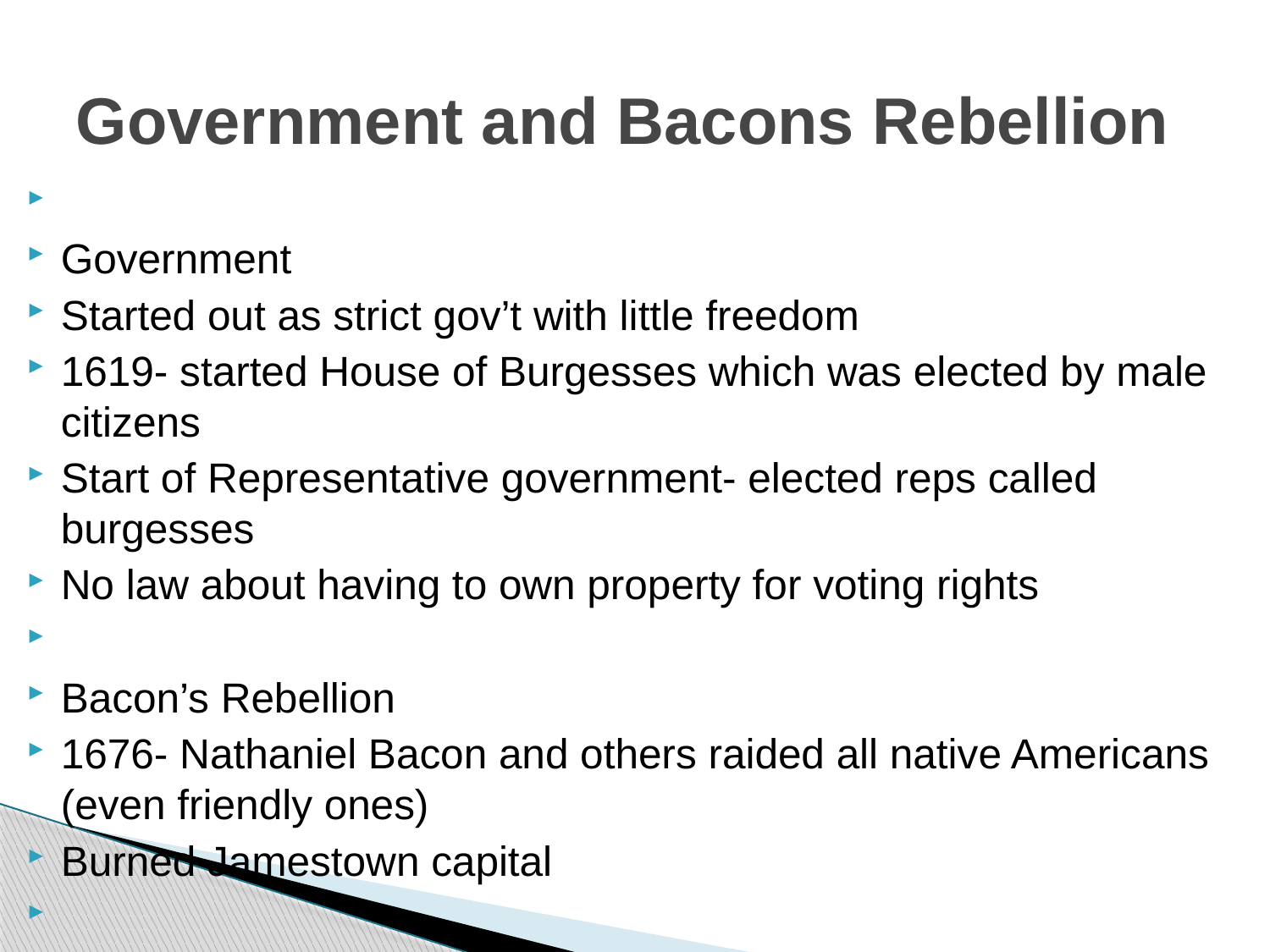

# Government and Bacons Rebellion

Government
Started out as strict gov’t with little freedom
1619- started House of Burgesses which was elected by male citizens
Start of Representative government- elected reps called burgesses
No law about having to own property for voting rights

Bacon’s Rebellion
1676- Nathaniel Bacon and others raided all native Americans (even friendly ones)
Burned Jamestown capital